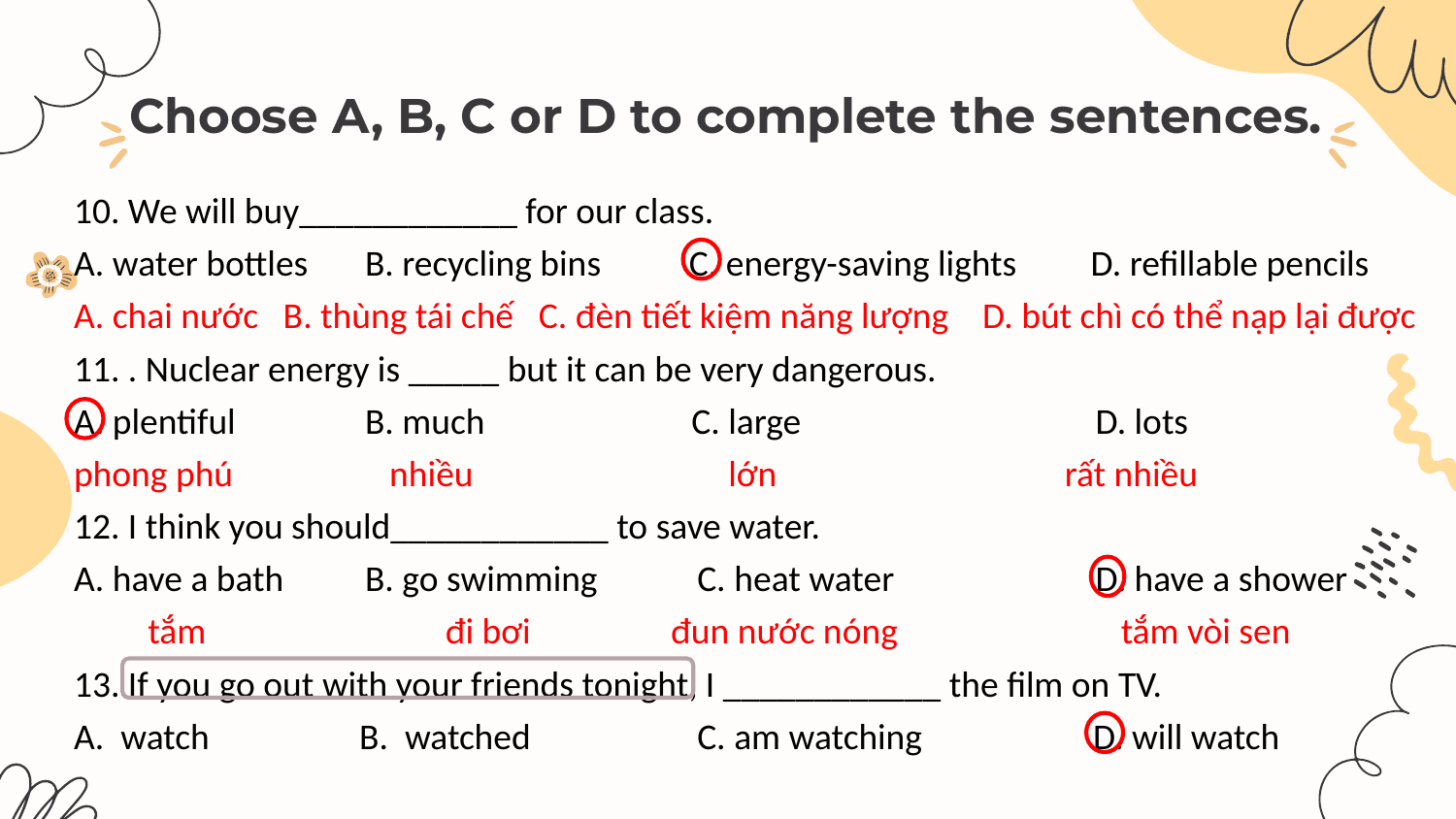

# Choose A, B, C or D to complete the sentences.
10. We will buy____________ for our class.
A. water bottles 	B. recycling bins 	    C. energy-saving lights         D. refillable pencils
A. chai nước   B. thùng tái chế   C. đèn tiết kiệm năng lượng    D. bút chì có thể nạp lại được
11. . Nuclear energy is _____ but it can be very dangerous.
A. plentiful	B. much	                      C. large	                  D. lots
phong phú                   nhiều                               lớn                                   rất nhiều
12. I think you should____________ to save water.
A. have a bath 	B. go swimming 	     C. heat water 	                  D. have a shower
         tắm                             đi bơi                 đun nước nóng                           tắm vòi sen
13. If you go out with your friends tonight, I ____________ the film on TV.
A.  watch	                 B.  watched	     C. am watching            	D. will watch